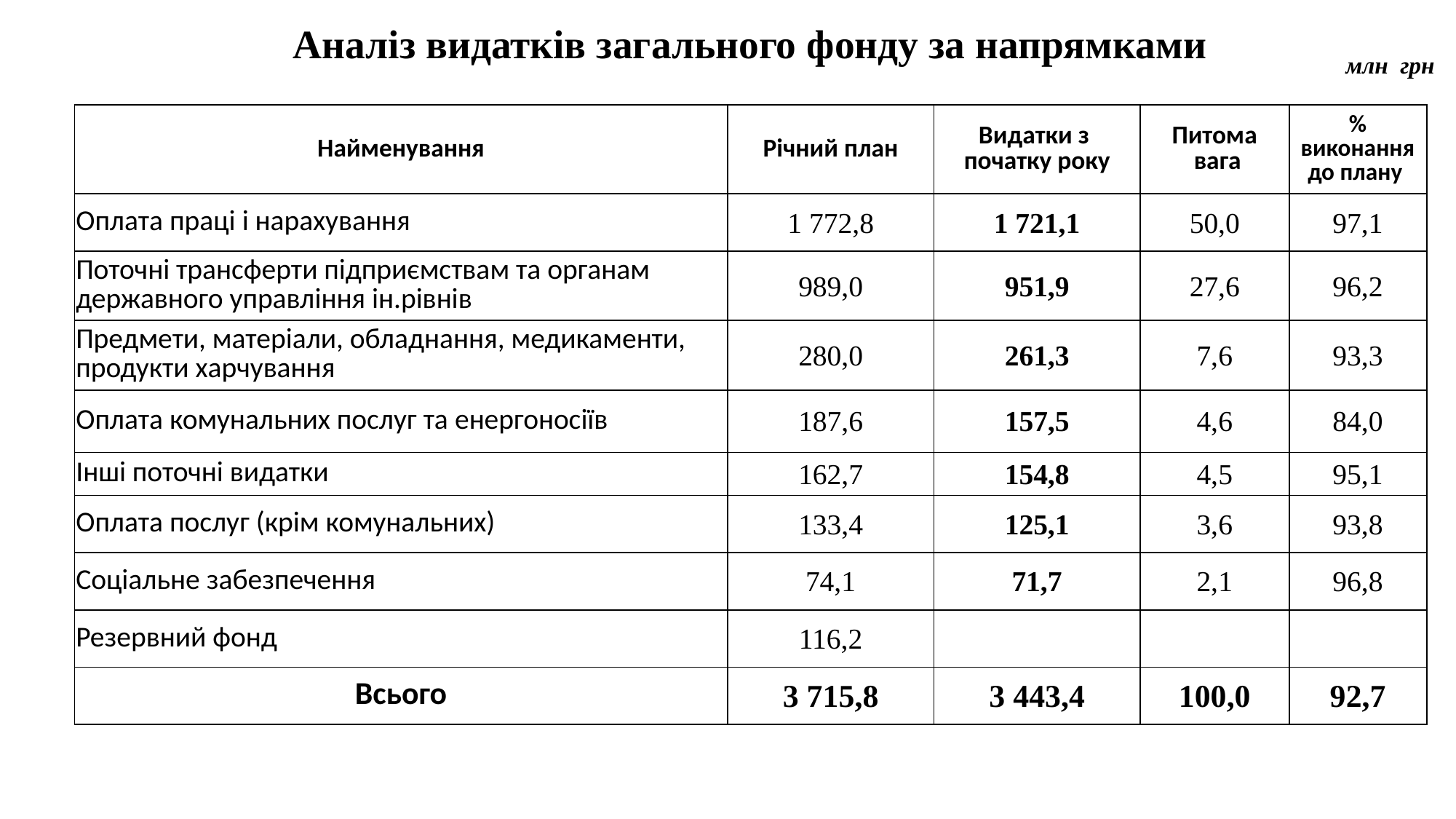

# Аналіз видатків загального фонду за напрямками

млн  грн
| Найменування | Річний план | Видатки з початку року | Питома вага | % виконання до плану |
| --- | --- | --- | --- | --- |
| Оплата праці і нарахування | 1 772,8 | 1 721,1 | 50,0 | 97,1 |
| Поточні трансферти підприємствам та органам державного управління ін.рівнів | 989,0 | 951,9 | 27,6 | 96,2 |
| Предмети, матеріали, обладнання, медикаменти, продукти харчування | 280,0 | 261,3 | 7,6 | 93,3 |
| Оплата комунальних послуг та енергоносіїв | 187,6 | 157,5 | 4,6 | 84,0 |
| Інші поточні видатки | 162,7 | 154,8 | 4,5 | 95,1 |
| Оплата послуг (крім комунальних) | 133,4 | 125,1 | 3,6 | 93,8 |
| Соціальне забезпечення | 74,1 | 71,7 | 2,1 | 96,8 |
| Резервний фонд | 116,2 |  |  |  |
| Всього | 3 715,8 | 3 443,4 | 100,0 | 92,7 |